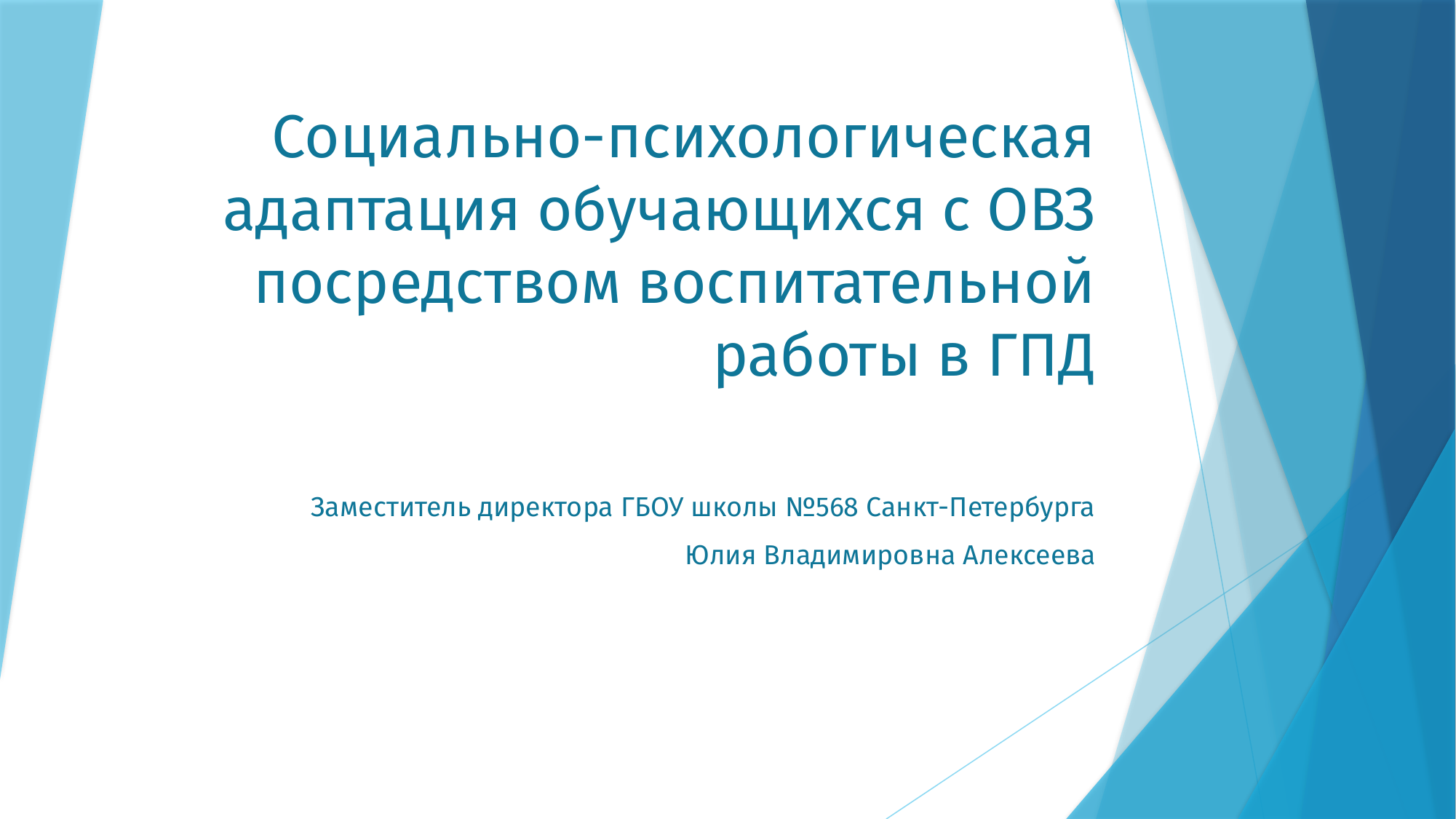

# Социально-психологическая адаптация обучающихся с ОВЗ посредством воспитательной работы в ГПД
Заместитель директора ГБОУ школы №568 Санкт-Петербурга
Юлия Владимировна Алексеева